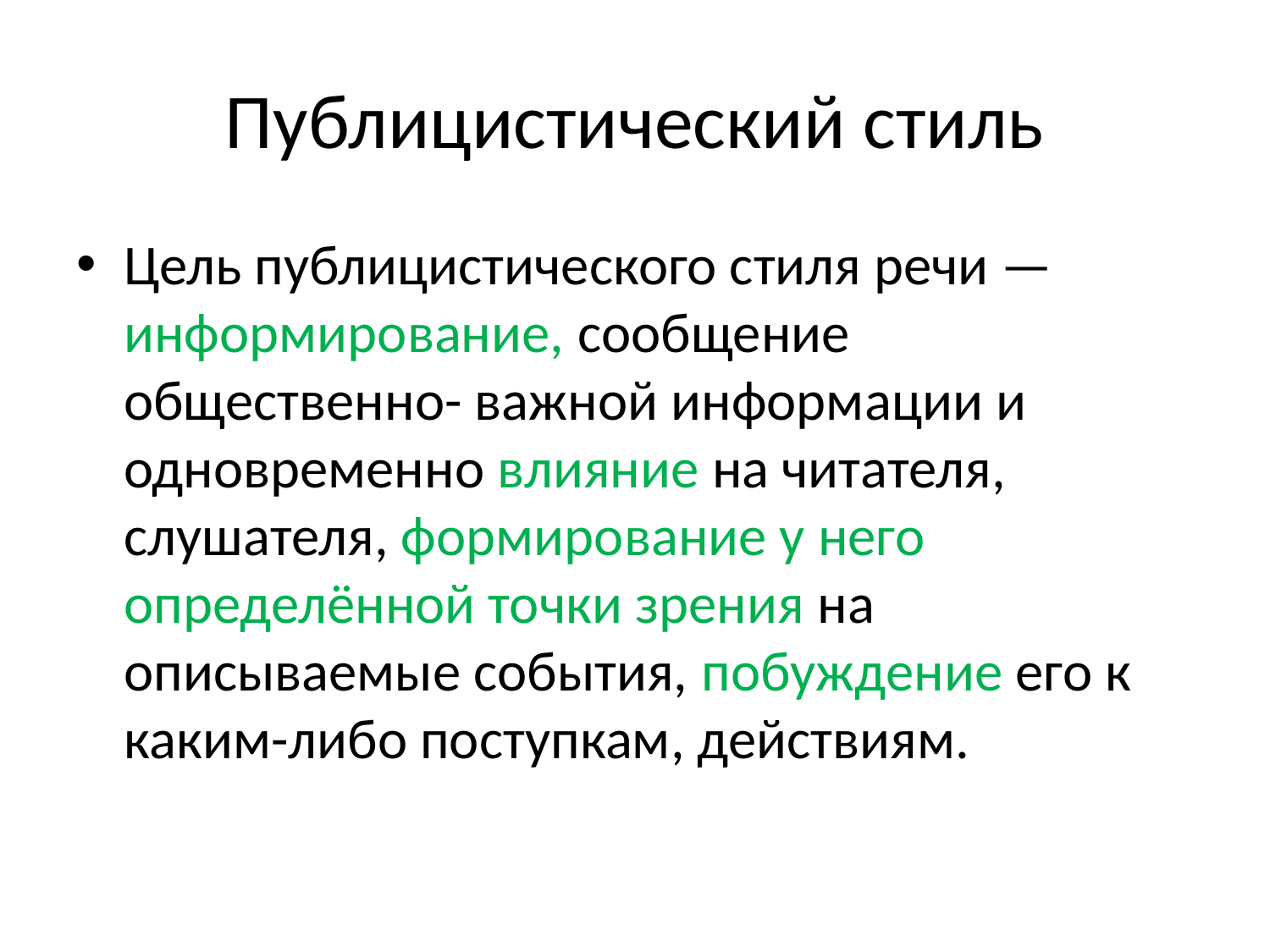

# Публицистический стиль
Цель публицистического стиля речи — информирование, сообщение общественно- важной информации и одновременно влияние на читателя, слушателя, формирование у него определённой точки зрения на описываемые события, побуждение его к каким-либо поступкам, действиям.